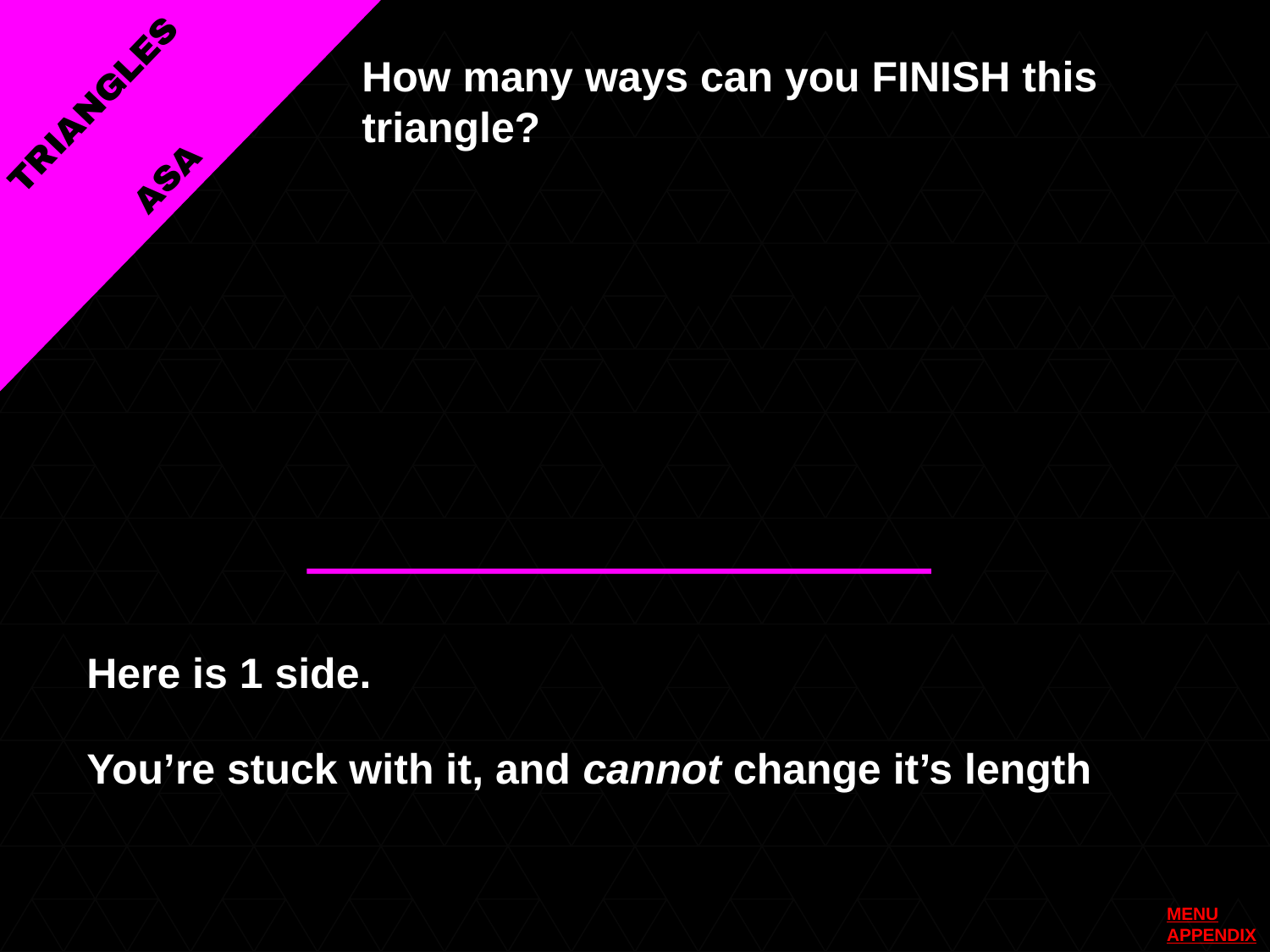

How many ways can you FINISH this triangle?
TRIANGLES
ASA

Here is 1 side.
You’re stuck with it, and cannot change it’s length
MENU
APPENDIX